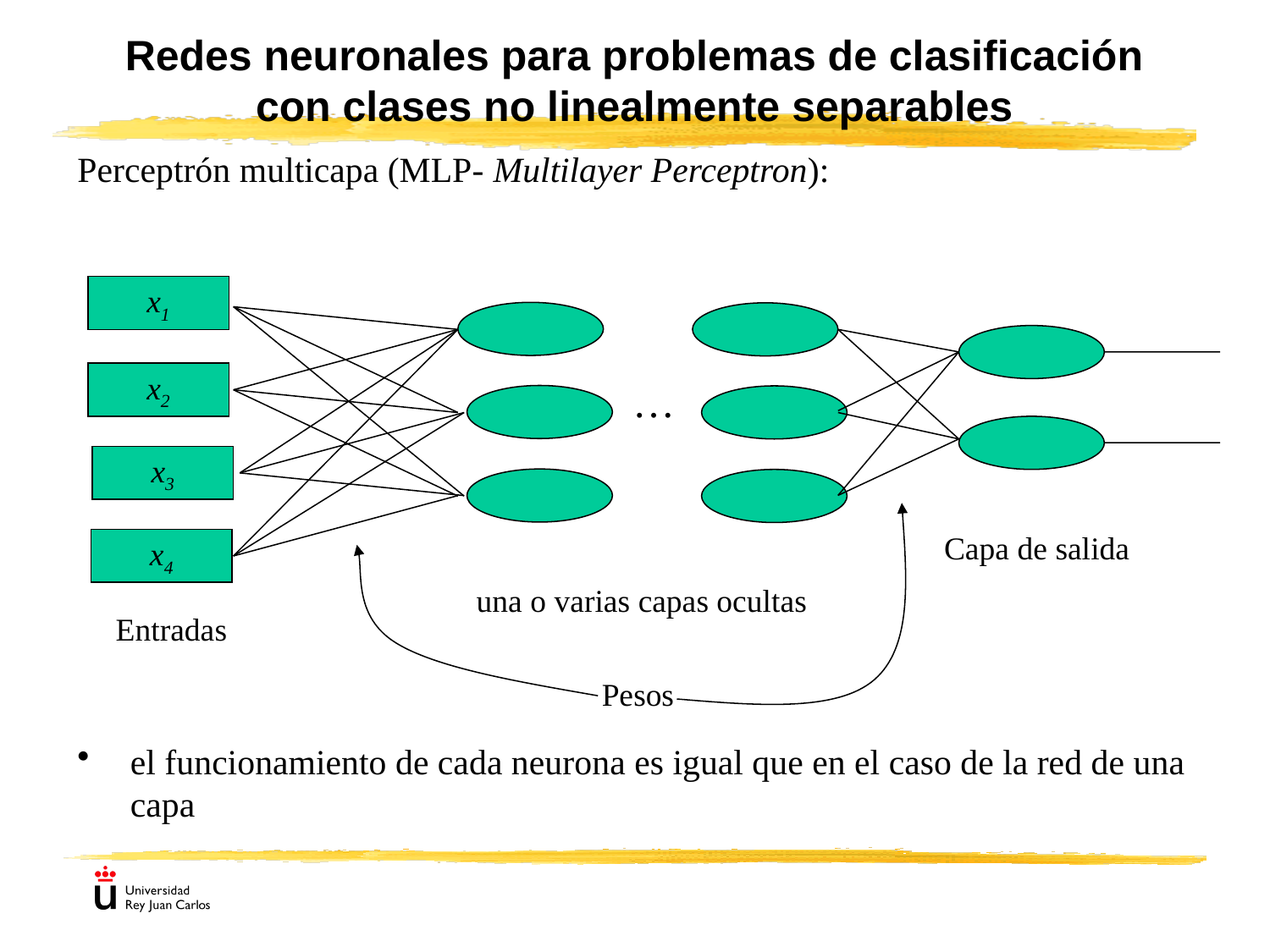

# Redes neuronales para problemas de clasificación con clases no linealmente separables
Perceptrón multicapa (MLP- Multilayer Perceptron):

el funcionamiento de cada neurona es igual que en el caso de la red de una capa
x1

x2
…

x3

Capa de salida
x4

una o varias capas ocultas
Entradas

Pesos